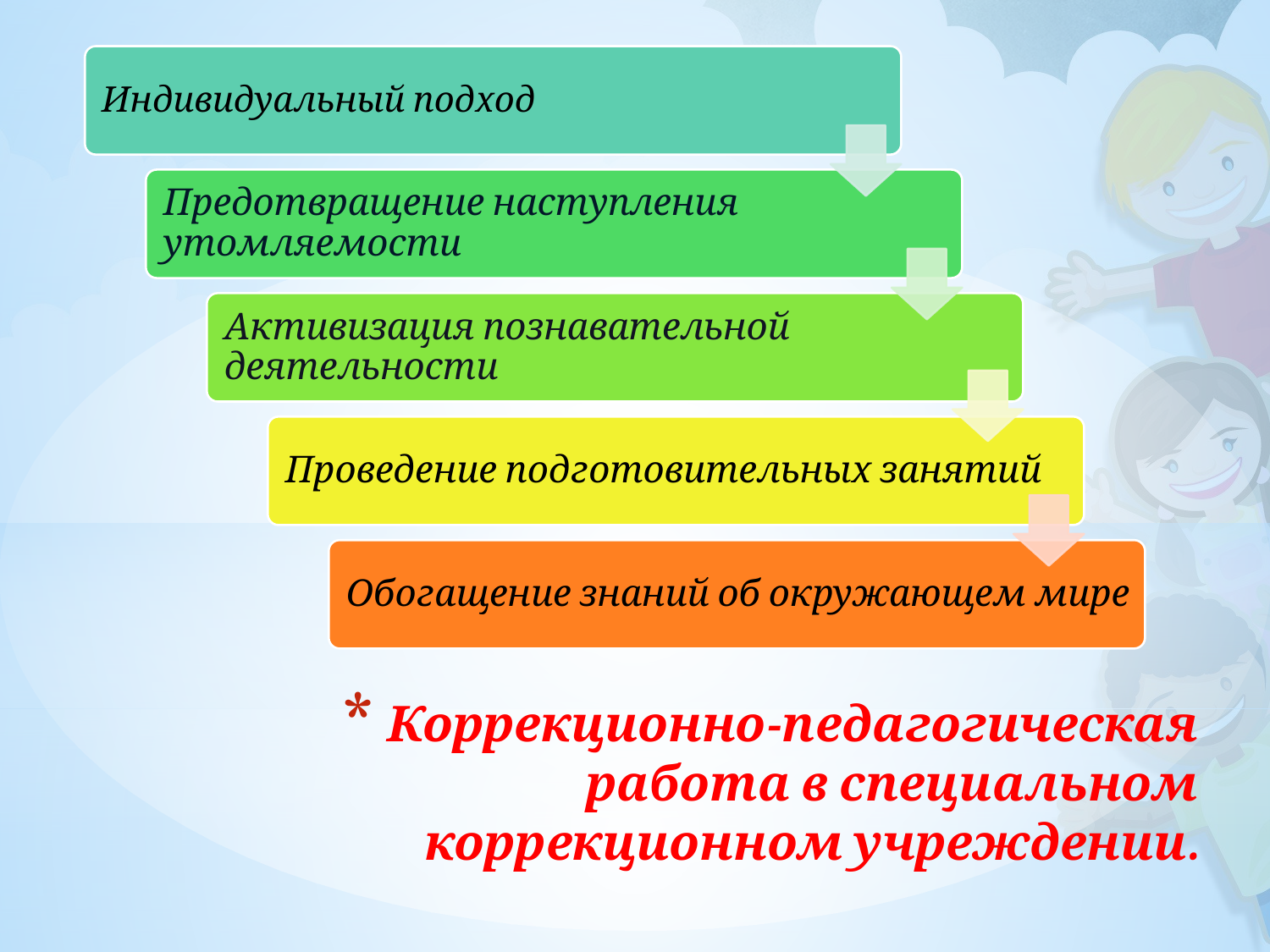

Индивидуальный подход
Предотвращение наступления утомляемости
Активизация познавательной деятельности
Проведение подготовительных занятий
Обогащение знаний об окружающем мире

# Коррекционно-педагогическая работа в специальном коррекционном учреждении.